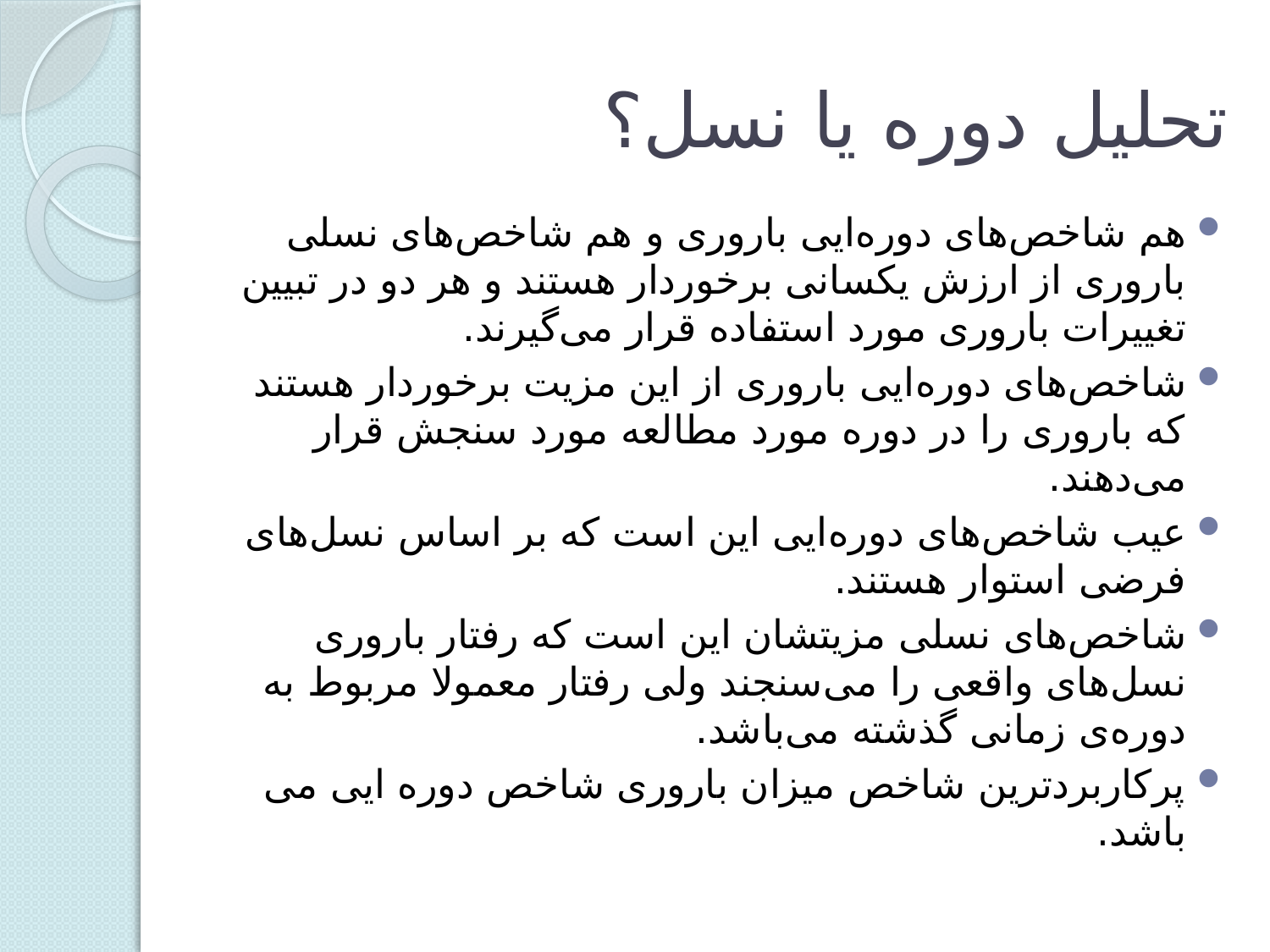

# تحلیل دوره یا نسل؟
هم شاخص‌های دوره‌ایی باروری و هم شاخص‌های نسلی باروری از ارزش یکسانی برخوردار هستند و هر دو در تبیین تغییرات باروری مورد استفاده قرار می‌گیرند.
شاخص‌های دوره‌ایی باروری از این مزیت برخوردار هستند که باروری را در دوره مورد مطالعه مورد سنجش قرار می‌دهند.
عیب شاخص‌های دوره‌ایی این است که بر اساس نسل‌های فرضی استوار هستند.
شاخص‌های نسلی مزیتشان این است که رفتار باروری نسل‌های واقعی را می‌سنجند ولی رفتار معمولا مربوط به دوره‌ی زمانی گذشته می‌باشد.
پرکاربردترین شاخص میزان باروری شاخص دوره ایی می باشد.